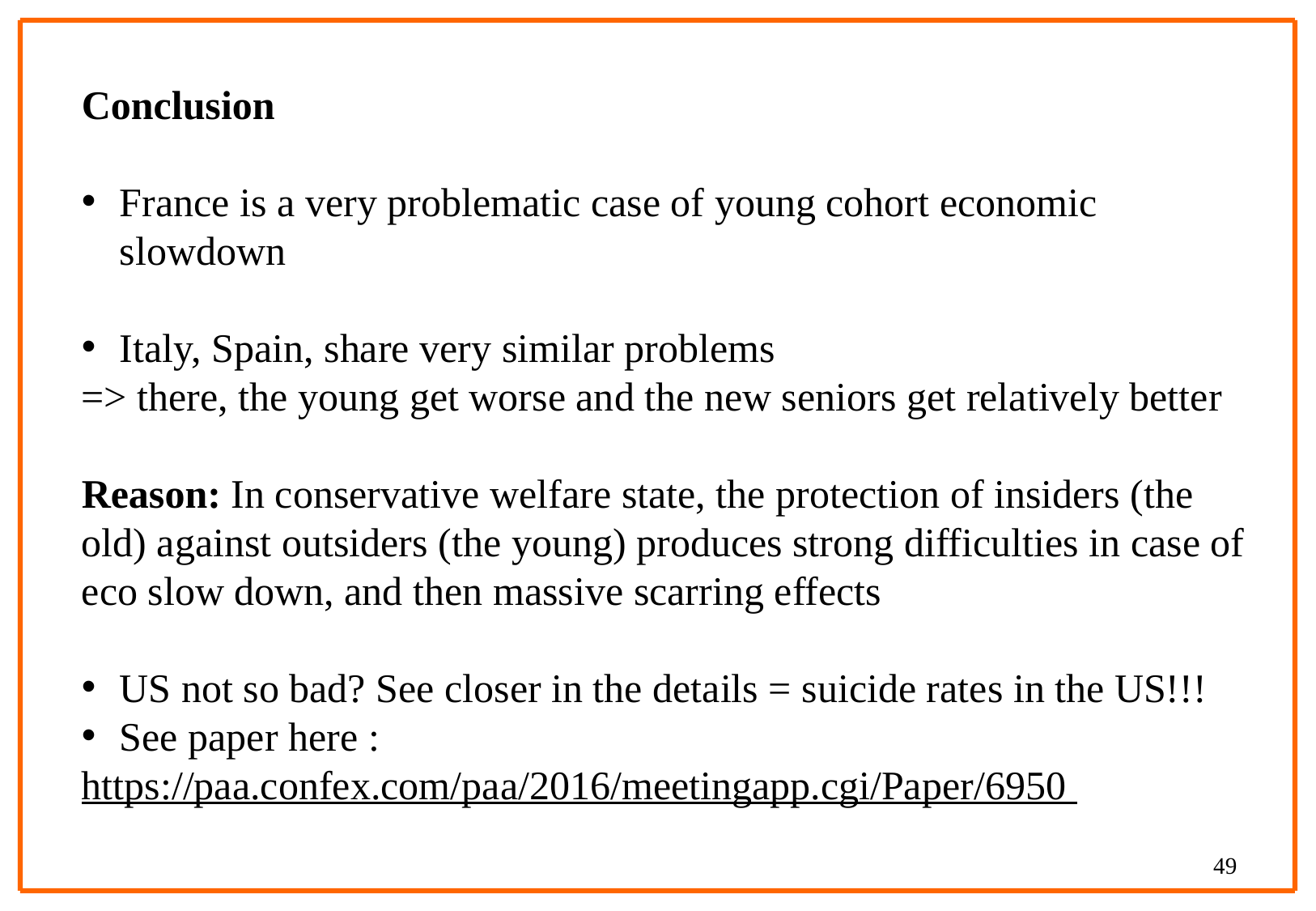

Conclusion

France is a very problematic case of young cohort economic slowdown

Italy, Spain, share very similar problems
=> there, the young get worse and the new seniors get relatively better

Reason: In conservative welfare state, the protection of insiders (the old) against outsiders (the young) produces strong difficulties in case of eco slow down, and then massive scarring effects

US not so bad? See closer in the details = suicide rates in the US!!!
See paper here :
https://paa.confex.com/paa/2016/meetingapp.cgi/Paper/6950

49